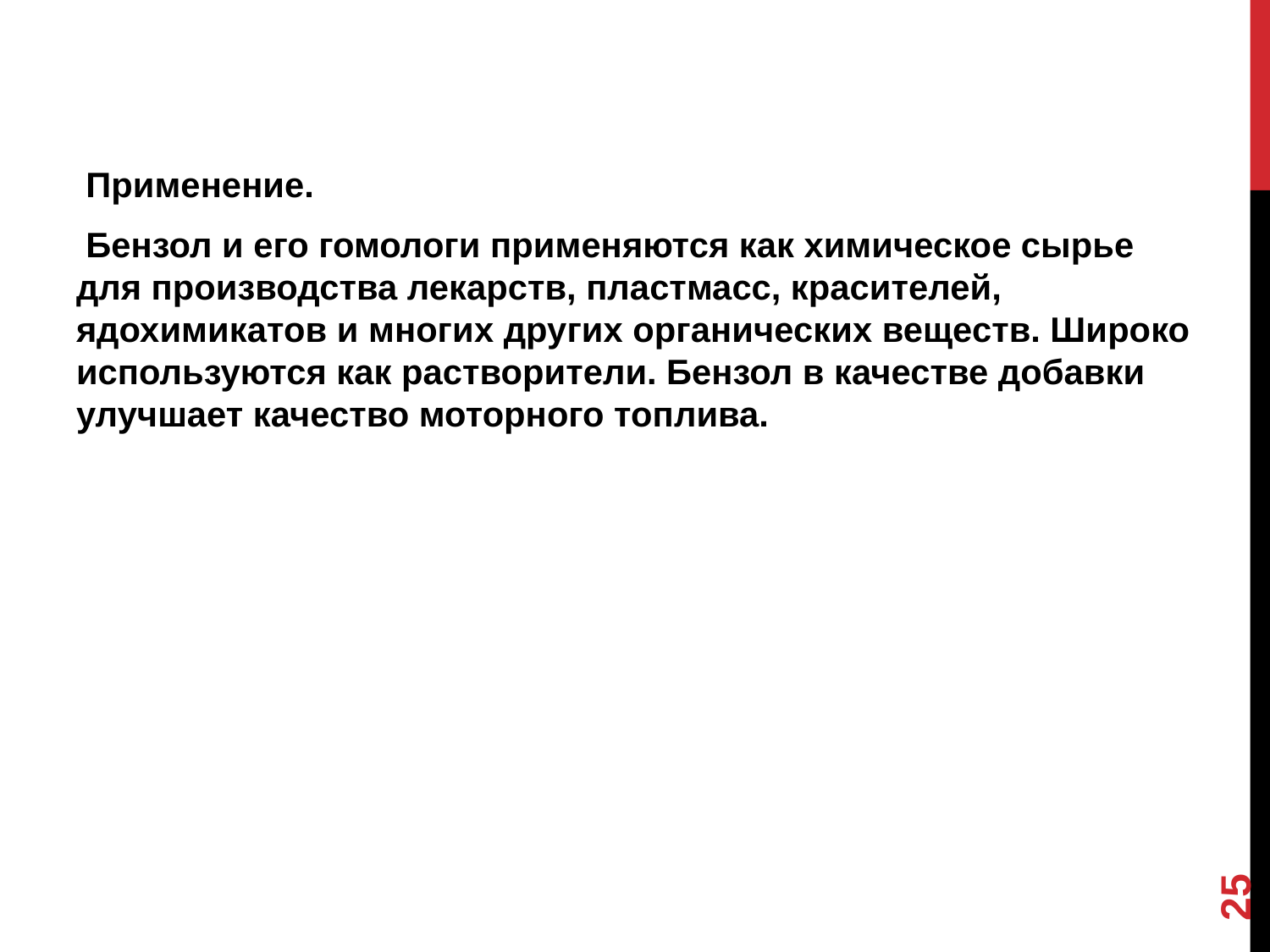

Применение.
 Бензол и его гомологи применяются как химическое сырье для производства лекарств, пластмасс, красителей, ядохимикатов и многих других органических веществ. Широко используются как растворители. Бензол в качестве добавки улучшает качество моторного топлива.

25